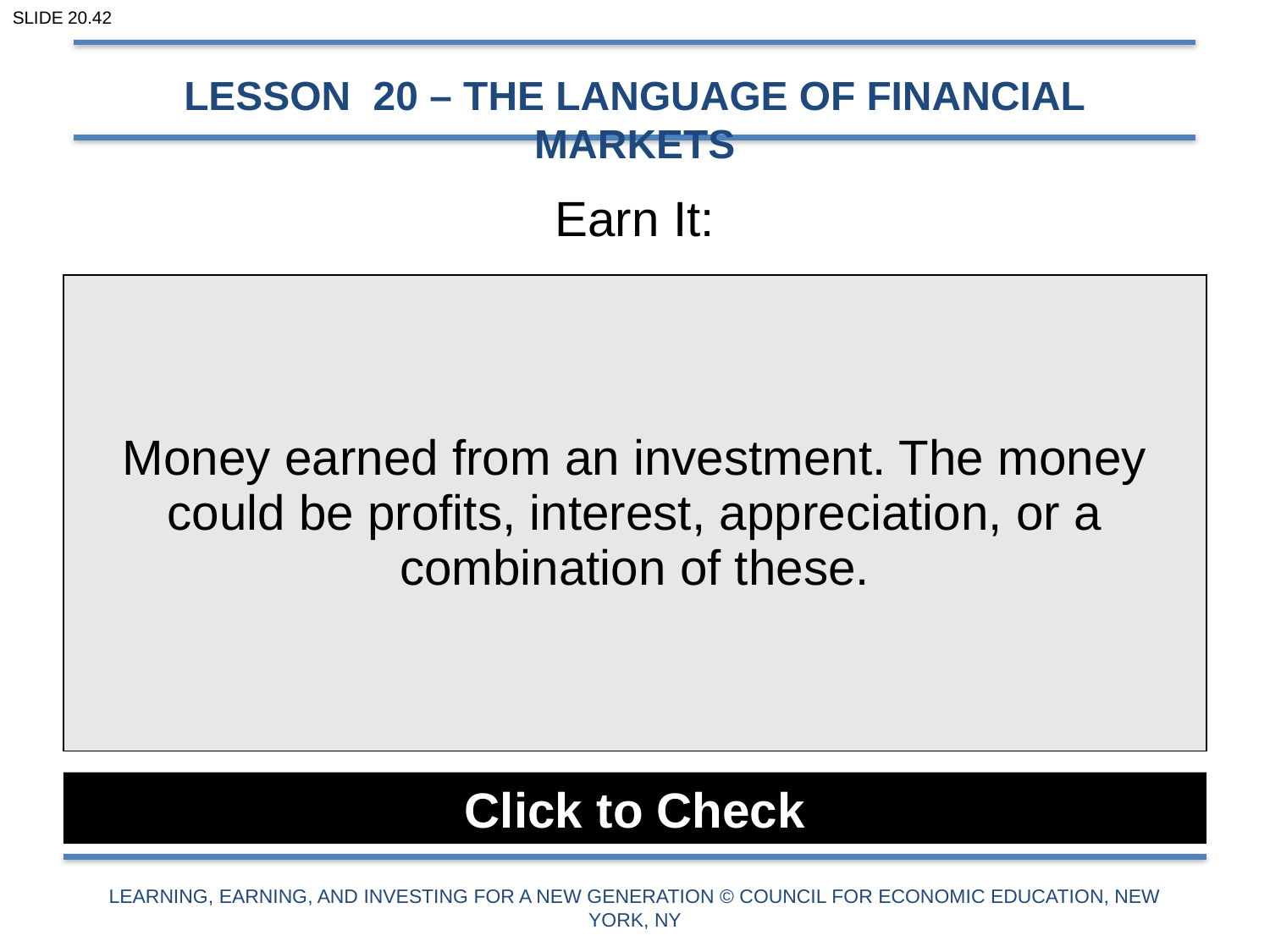

Slide 20.42
Lesson  20 – The Language of Financial Markets
# Earn It:
| Money earned from an investment. The money could be profits, interest, appreciation, or a combination of these. |
| --- |
Click to Check